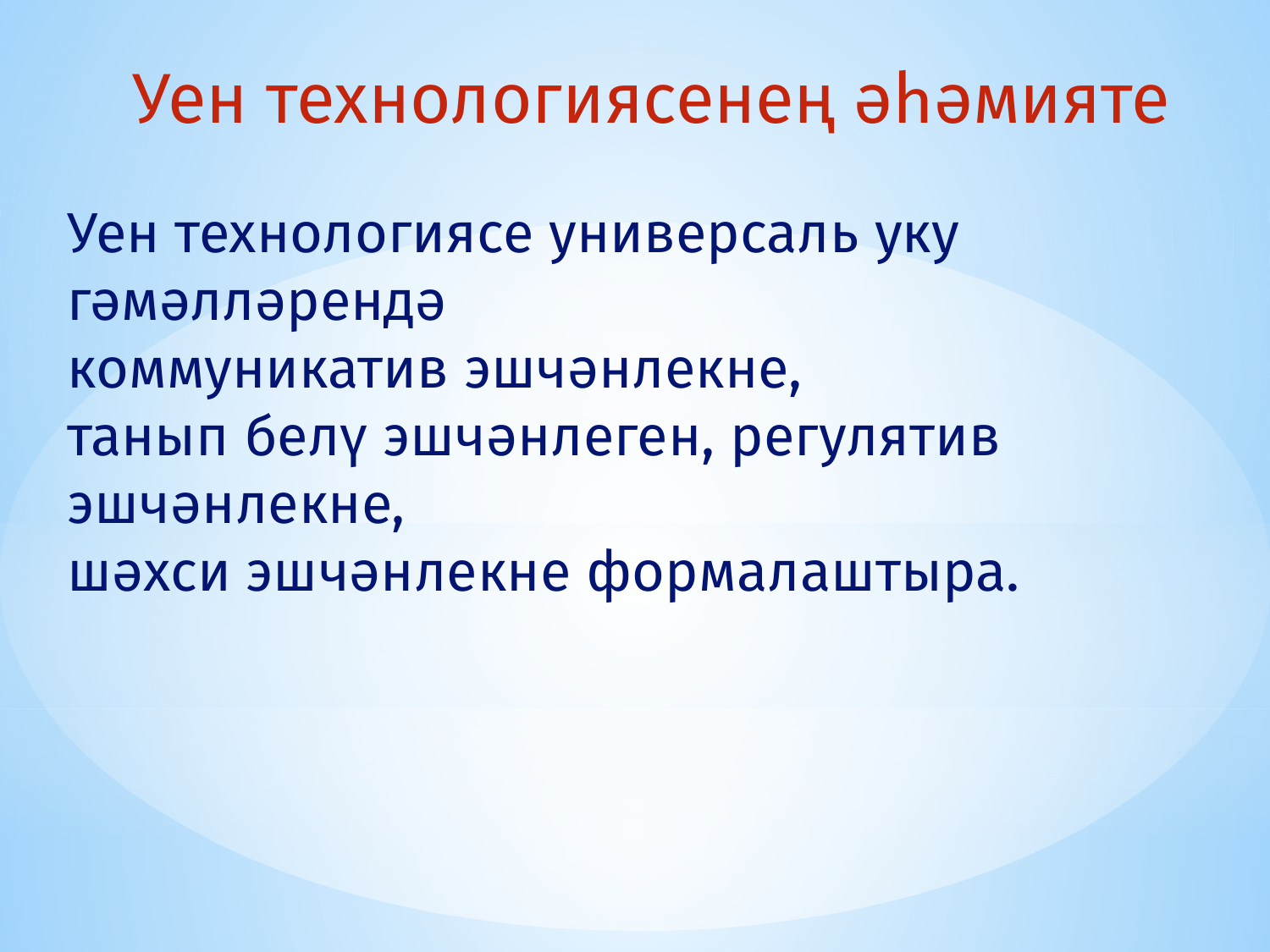

Уен технологиясенең әһәмияте

Уен технологиясе универсаль уку гәмәлләрендә
коммуникатив эшчәнлекне,
танып белү эшчәнлеген, регулятив эшчәнлекне,
шәхси эшчәнлекне формалаштыра.